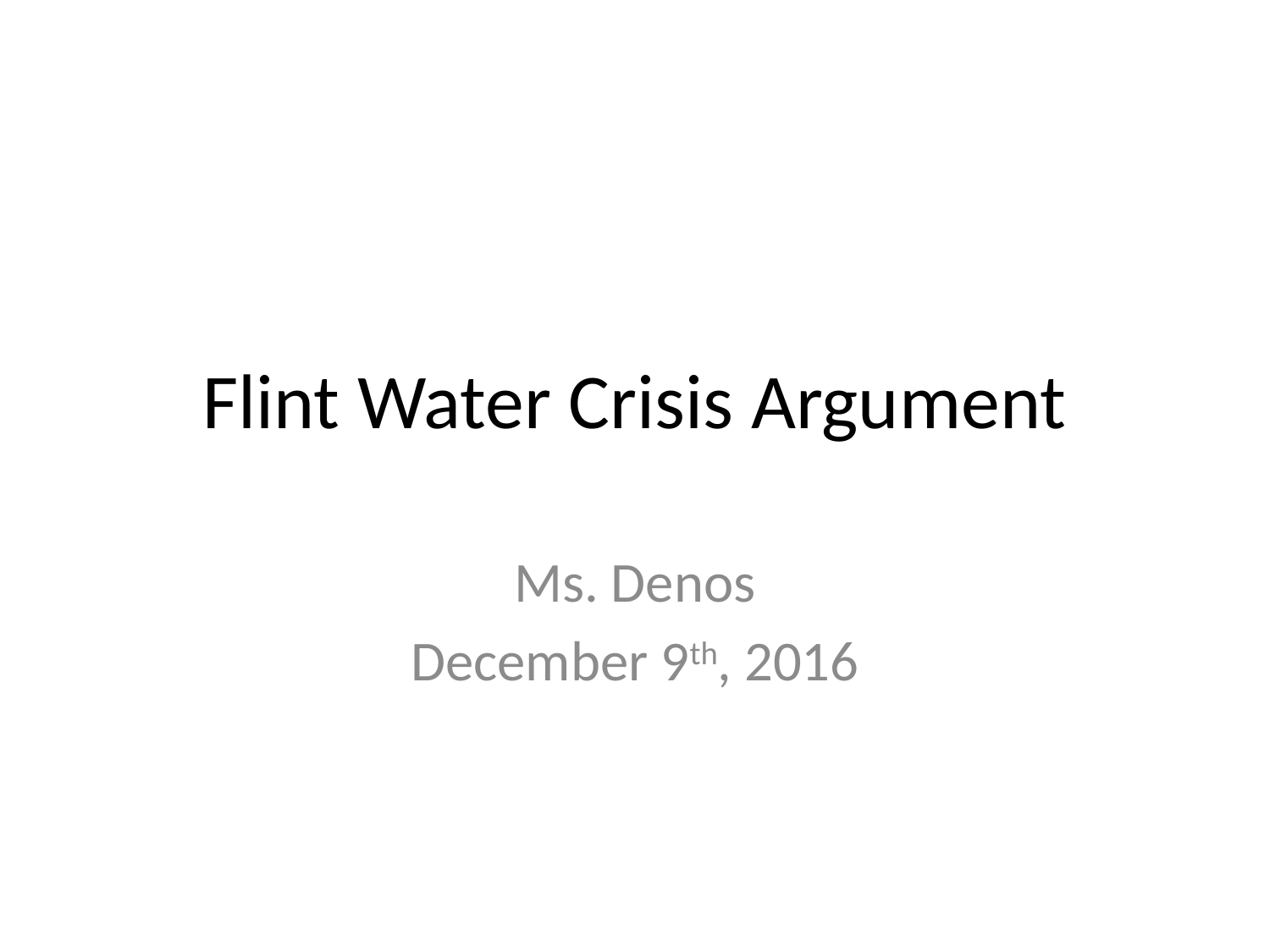

# Flint Water Crisis Argument
Ms. Denos
December 9th, 2016